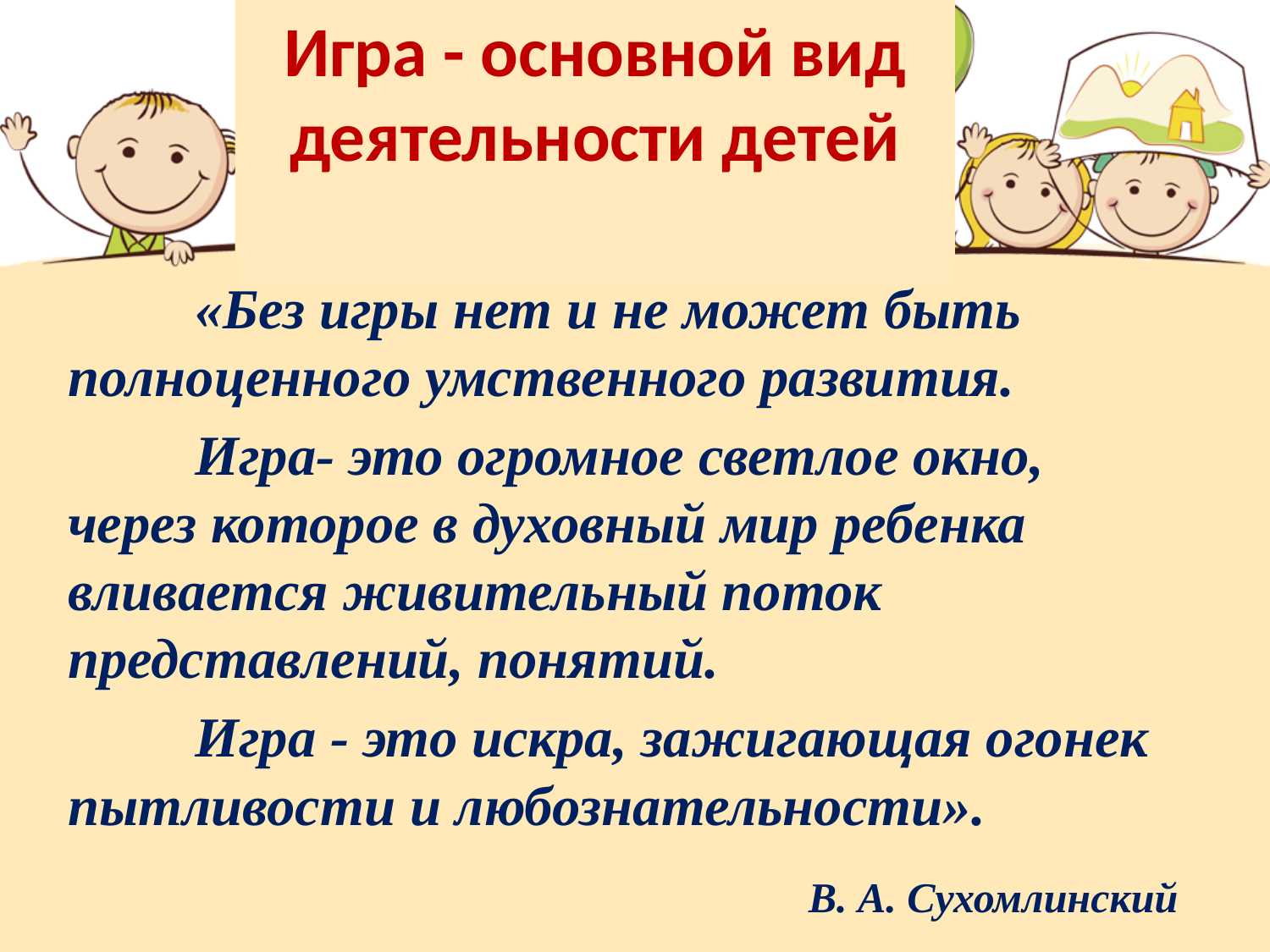

# Игра - основной вид деятельности детей
	«Без игры нет и не может быть полноценного умственного развития.
	Игра- это огромное светлое окно, через которое в духовный мир ребенка вливается живительный поток представлений, понятий.
	Игра - это искра, зажигающая огонек пытливости и любознательности».
                                                                      В. А. Сухомлинский